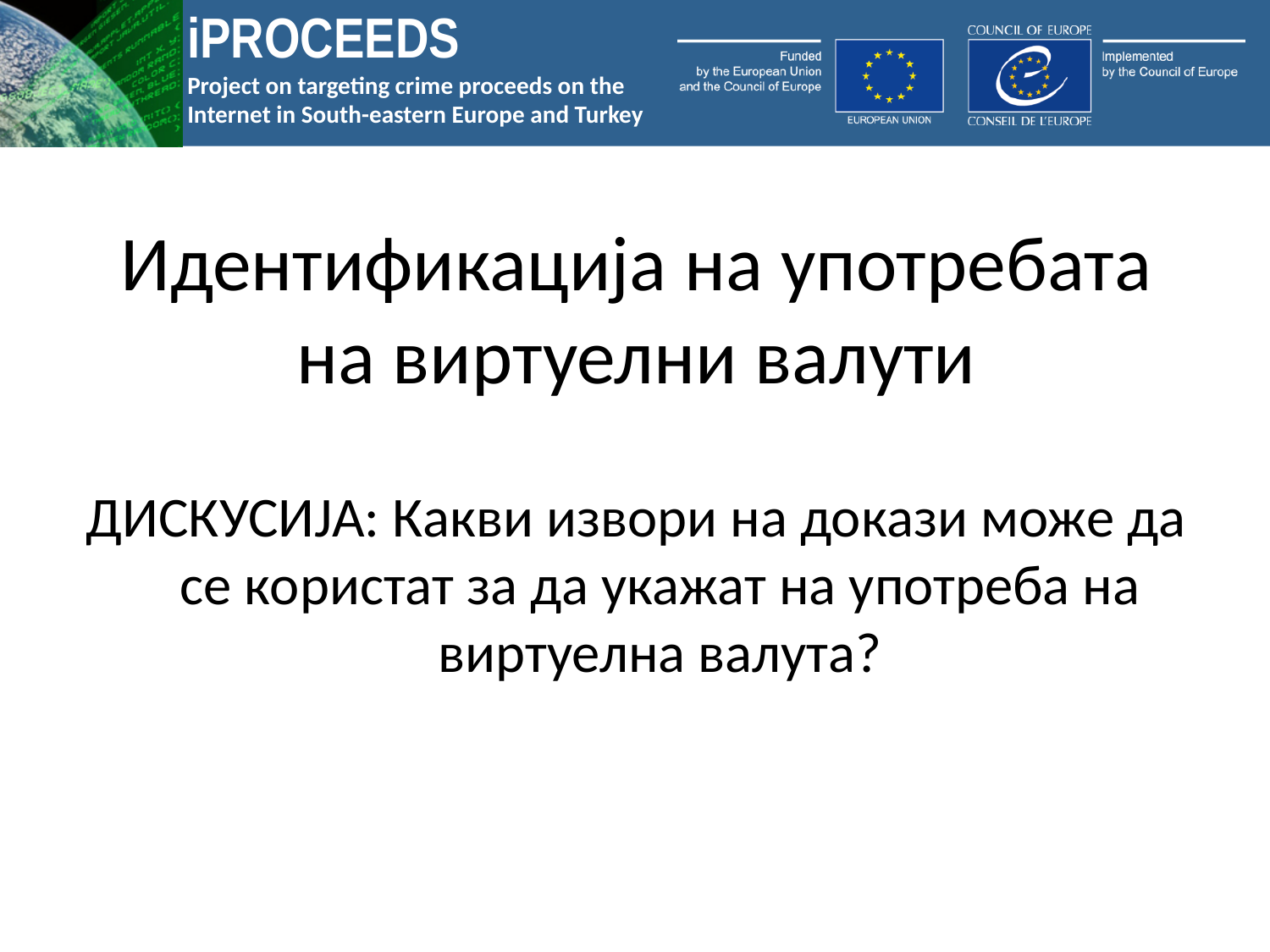

# Идентификација на употребата на виртуелни валути

ДИСКУСИЈА: Какви извори на докази може да се користат за да укажат на употреба на виртуелна валута?